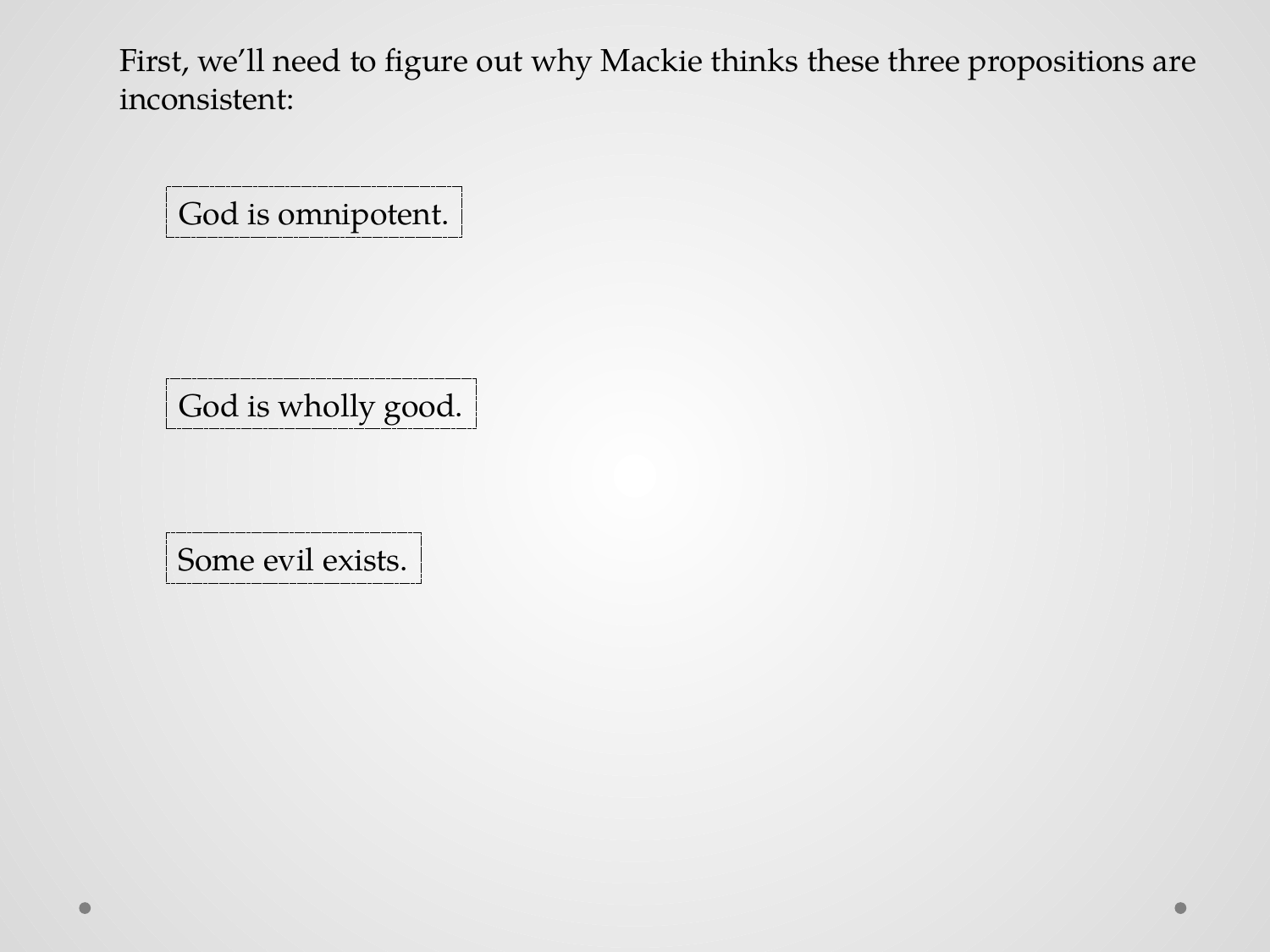

First, we’ll need to figure out why Mackie thinks these three propositions are
inconsistent:
God is omnipotent.
God is wholly good.
Some evil exists.